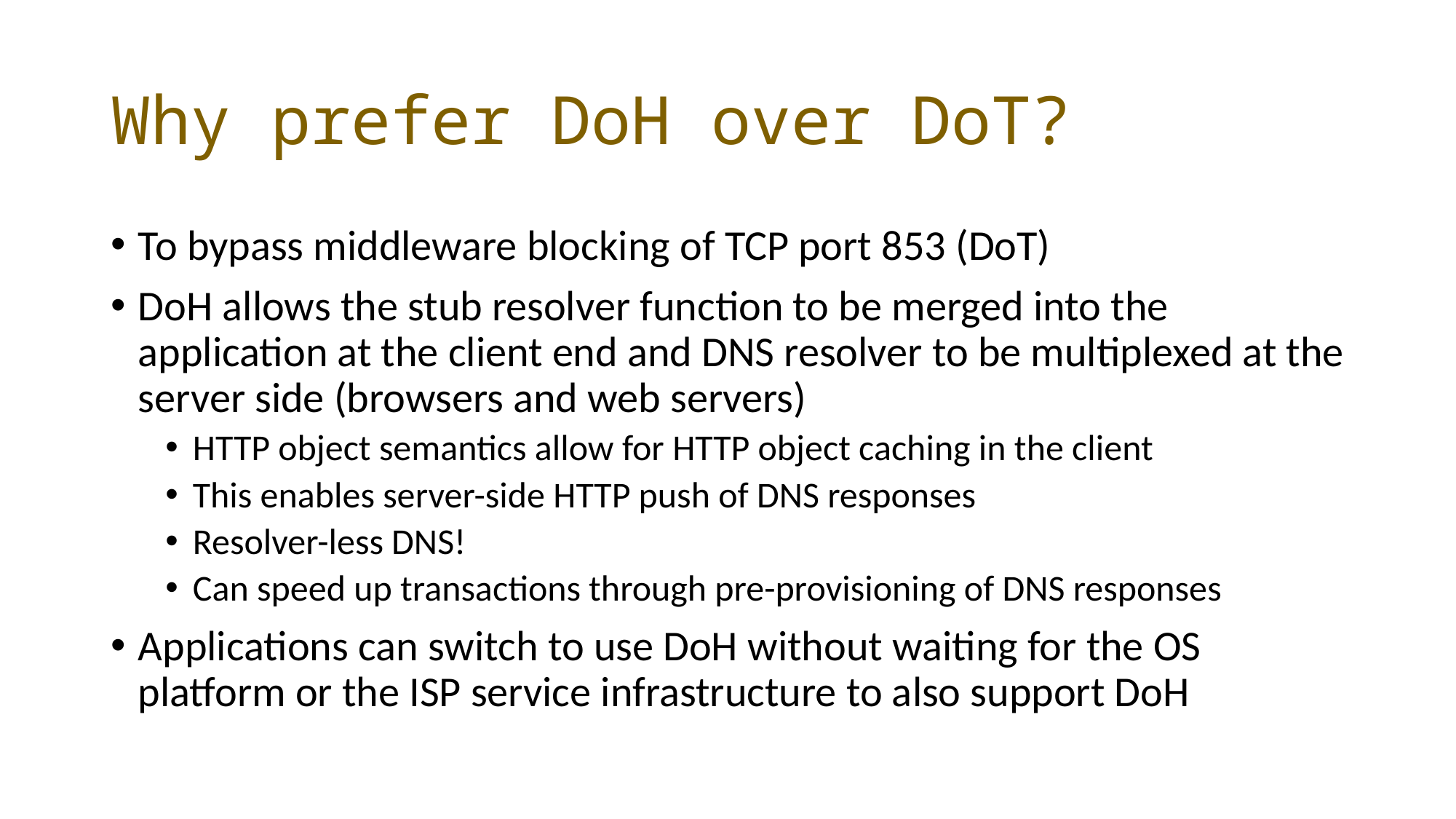

# Why prefer DoH over DoT?
To bypass middleware blocking of TCP port 853 (DoT)
DoH allows the stub resolver function to be merged into the application at the client end and DNS resolver to be multiplexed at the server side (browsers and web servers)
HTTP object semantics allow for HTTP object caching in the client
This enables server-side HTTP push of DNS responses
Resolver-less DNS!
Can speed up transactions through pre-provisioning of DNS responses
Applications can switch to use DoH without waiting for the OS platform or the ISP service infrastructure to also support DoH